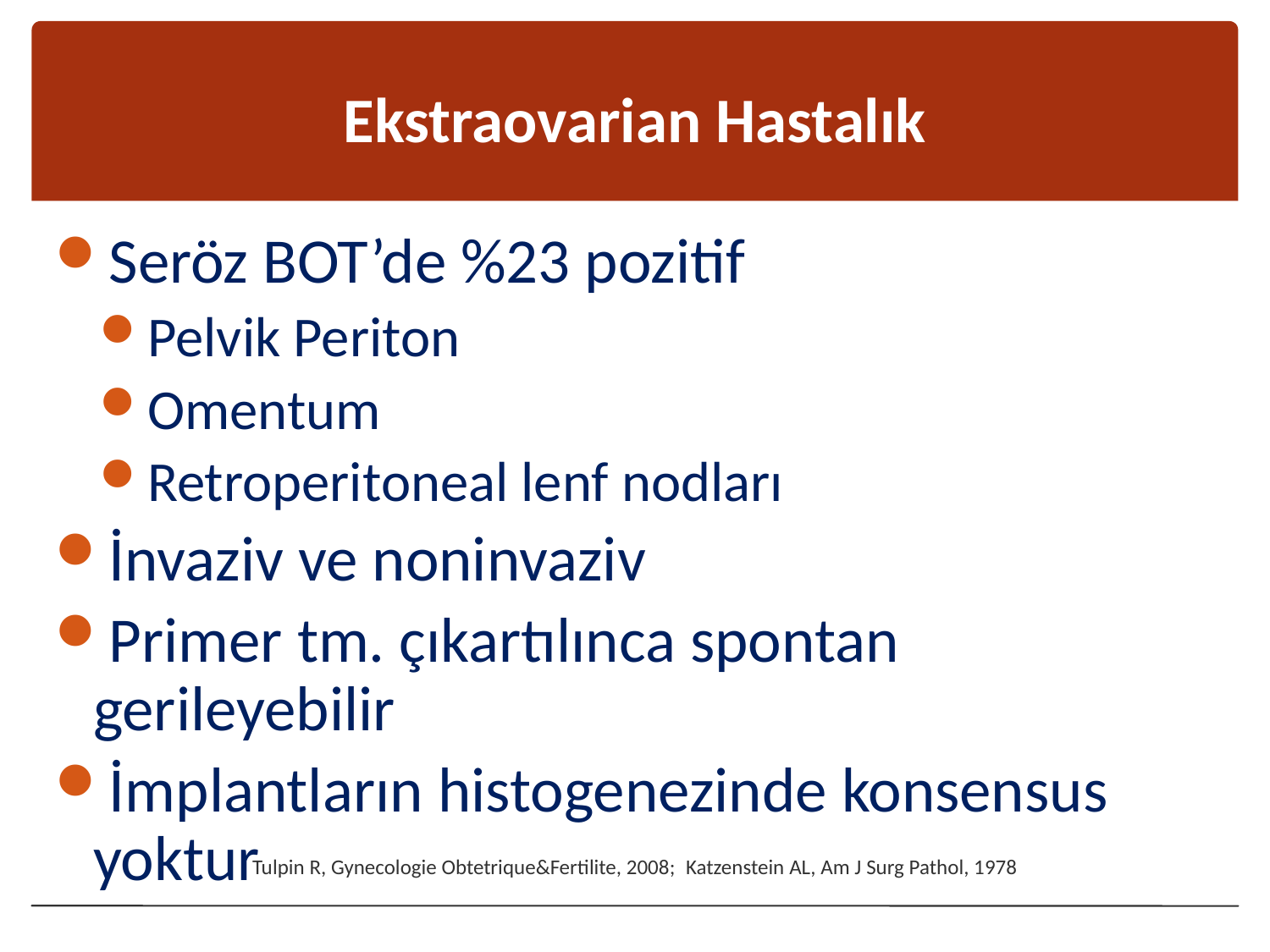

# Ekstraovarian Hastalık
Seröz BOT’de %23 pozitif
Pelvik Periton
Omentum
Retroperitoneal lenf nodları
İnvaziv ve noninvaziv
Primer tm. çıkartılınca spontan gerileyebilir
İmplantların histogenezinde konsensus yoktur
Tulpin R, Gynecologie Obtetrique&Fertilite, 2008;  Katzenstein AL, Am J Surg Pathol, 1978